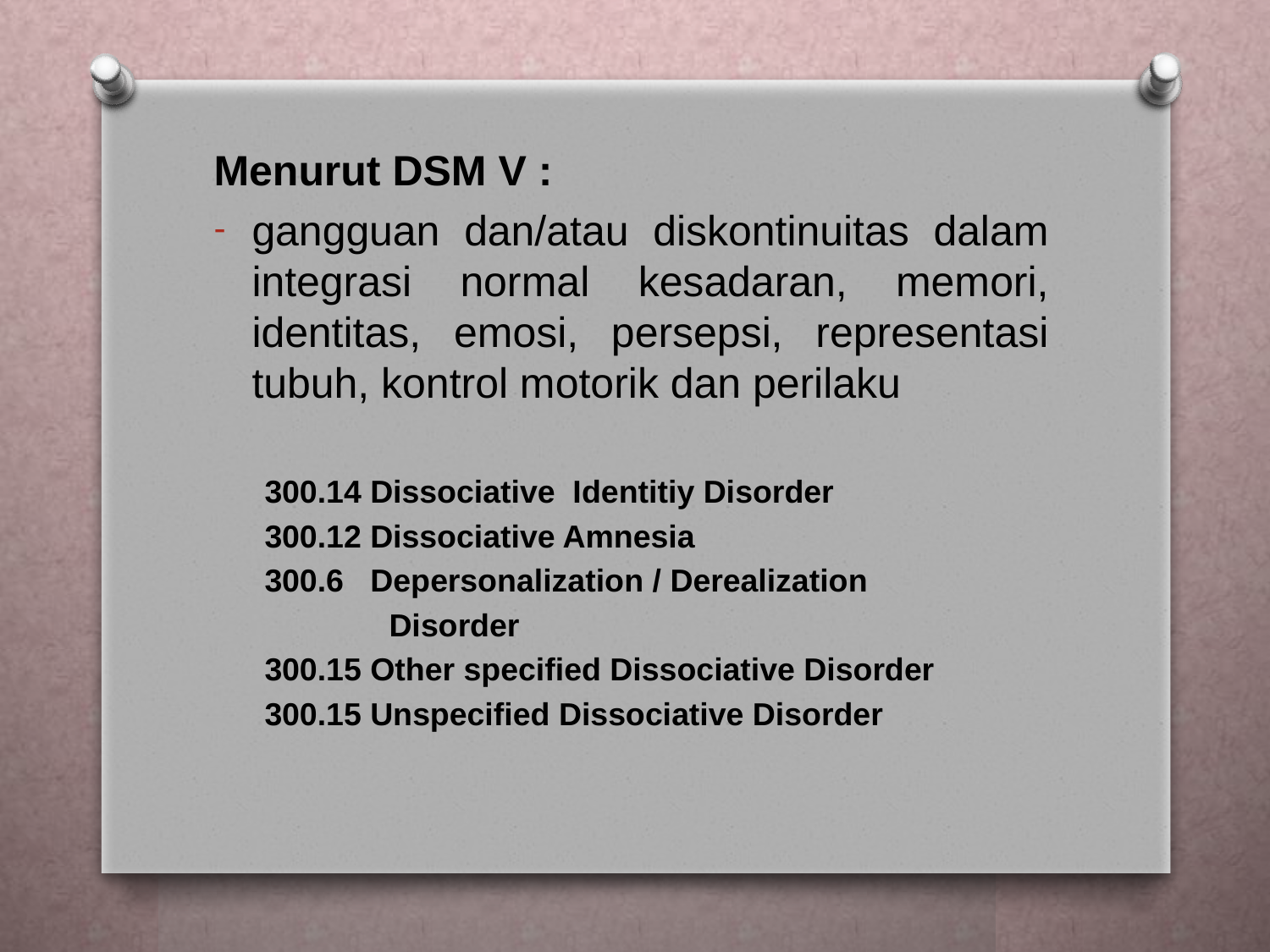

Menurut DSM V :
gangguan dan/atau diskontinuitas dalam integrasi normal kesadaran, memori, identitas, emosi, persepsi, representasi tubuh, kontrol motorik dan perilaku

300.14 Dissociative  Identitiy Disorder
300.12 Dissociative Amnesia
300.6   Depersonalization / Derealization
              Disorder
300.15 Other specified Dissociative Disorder
300.15 Unspecified Dissociative Disorder